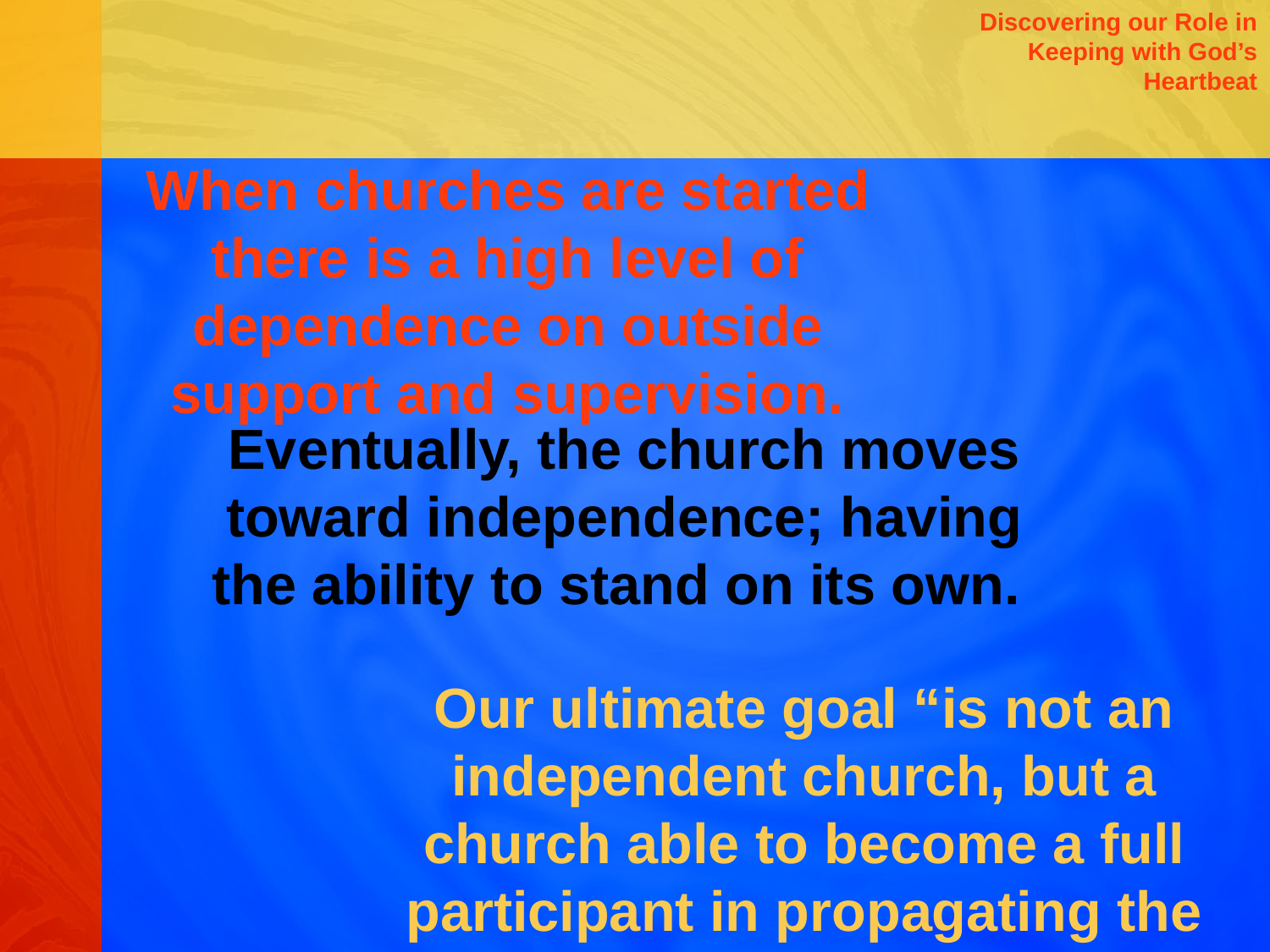

Discovering our Role in Keeping with God’s Heartbeat
When churches are started there is a high level of dependence on outside support and supervision.
Eventually, the church moves toward independence; having the ability to stand on its own.
Our ultimate goal “is not an independent church, but a church able to become a full participant in propagating the Gospel to the nations.” (Brant, 2004)